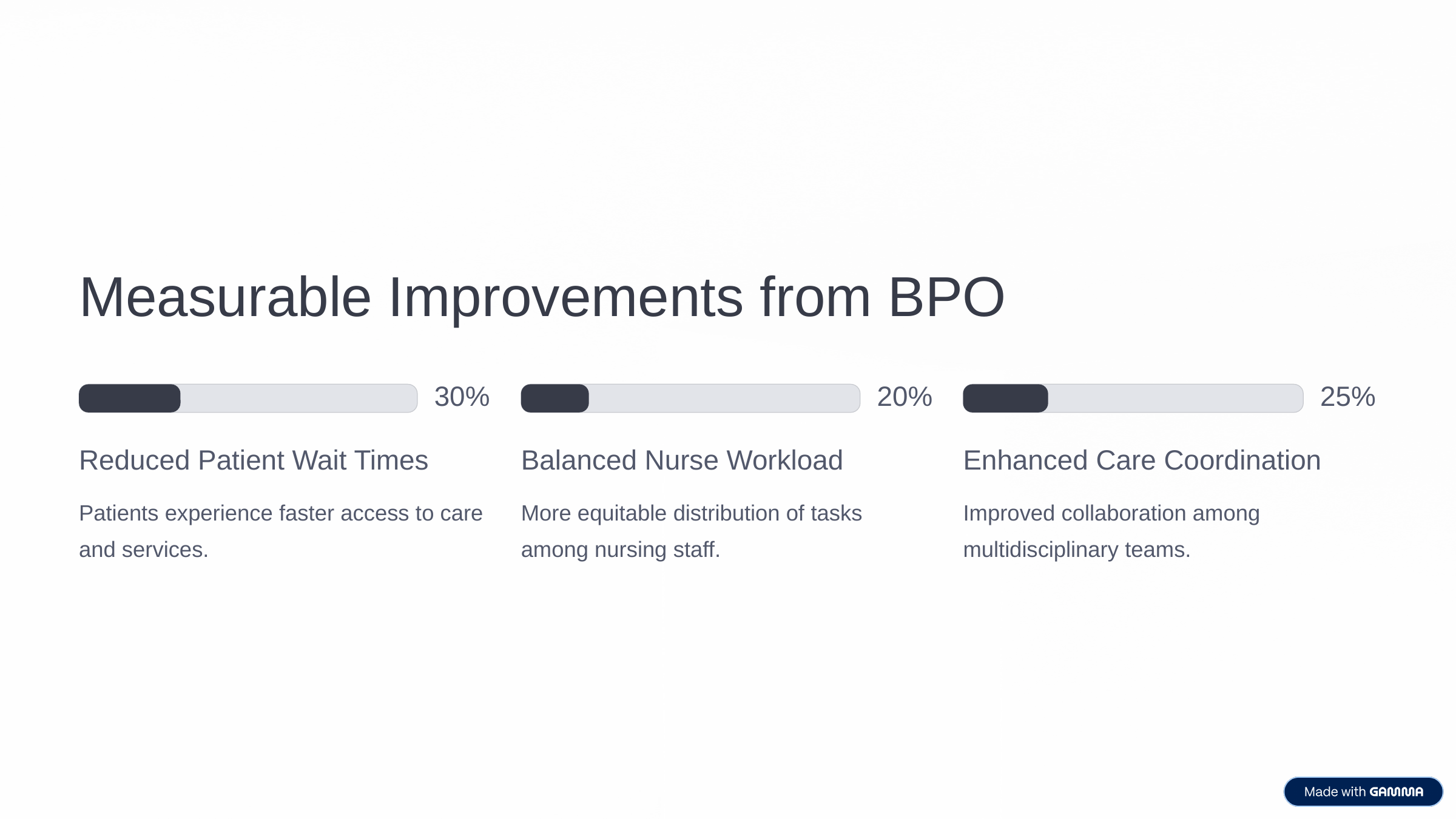

Measurable Improvements from BPO

30%

20%

25%
Reduced Patient Wait Times
Balanced Nurse Workload
Enhanced Care Coordination
Patients experience faster access to care and services.
More equitable distribution of tasks among nursing staff.
Improved collaboration among multidisciplinary teams.